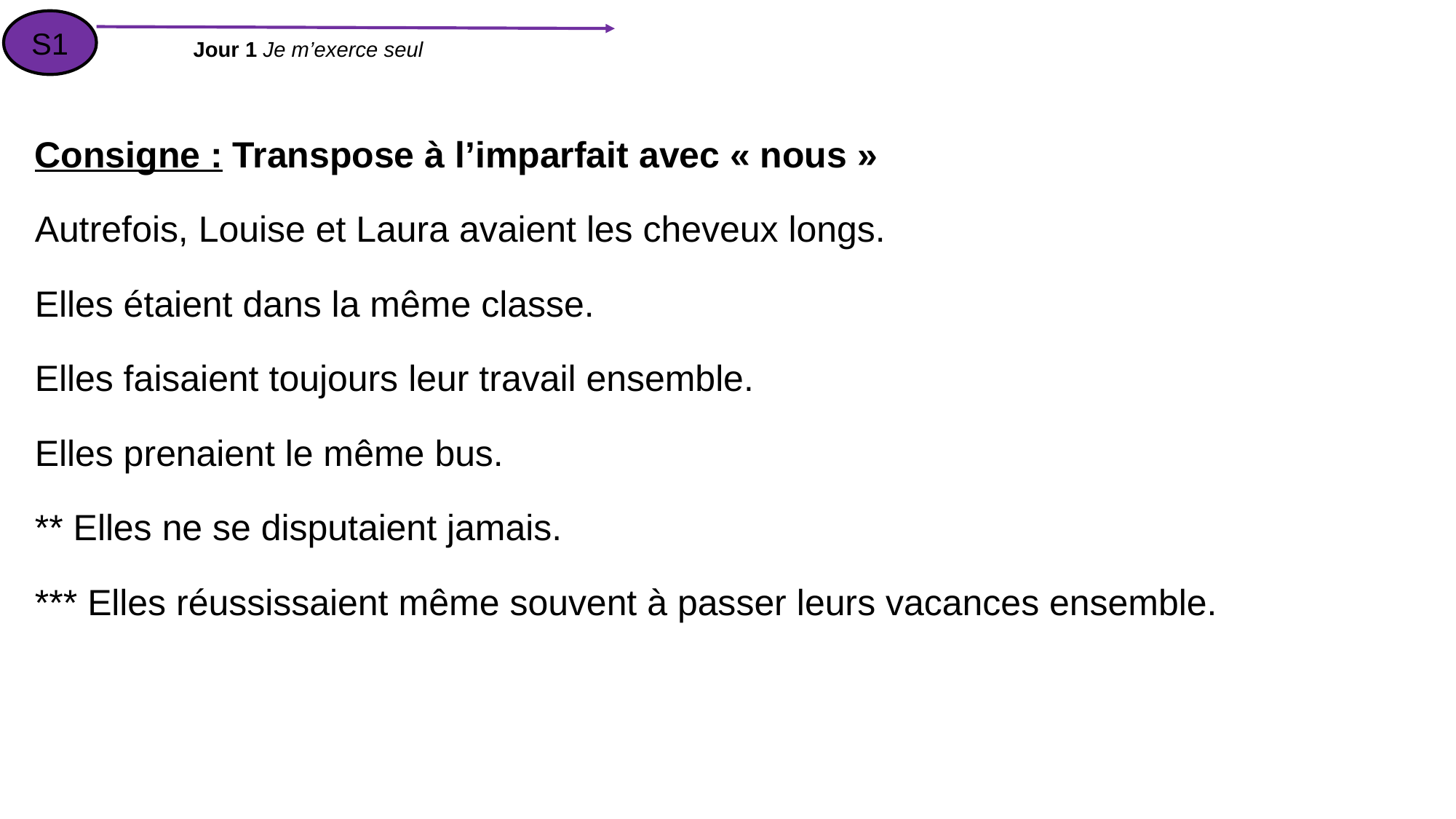

S1
Jour 1 Je m’exerce seul
Consigne : Transpose à l’imparfait avec « nous »
Autrefois, Louise et Laura avaient les cheveux longs.
Elles étaient dans la même classe.
Elles faisaient toujours leur travail ensemble.
Elles prenaient le même bus.
** Elles ne se disputaient jamais.
*** Elles réussissaient même souvent à passer leurs vacances ensemble.